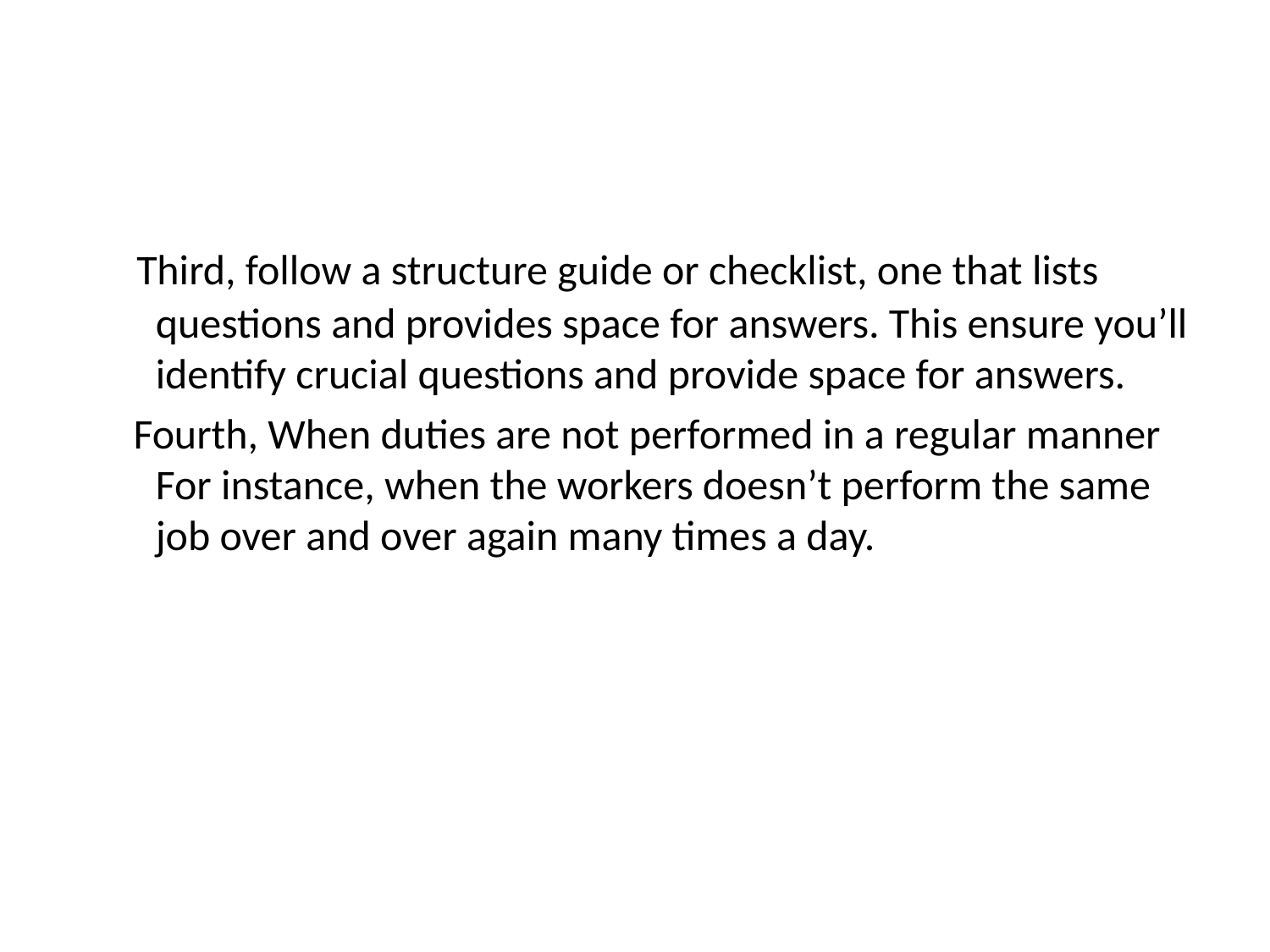

Third, follow a structure guide or checklist, one that lists questions and provides space for answers. This ensure you’ll identify crucial questions and provide space for answers.
      Fourth, When duties are not performed in a regular manner For instance, when the workers doesn’t perform the same job over and over again many times a day.